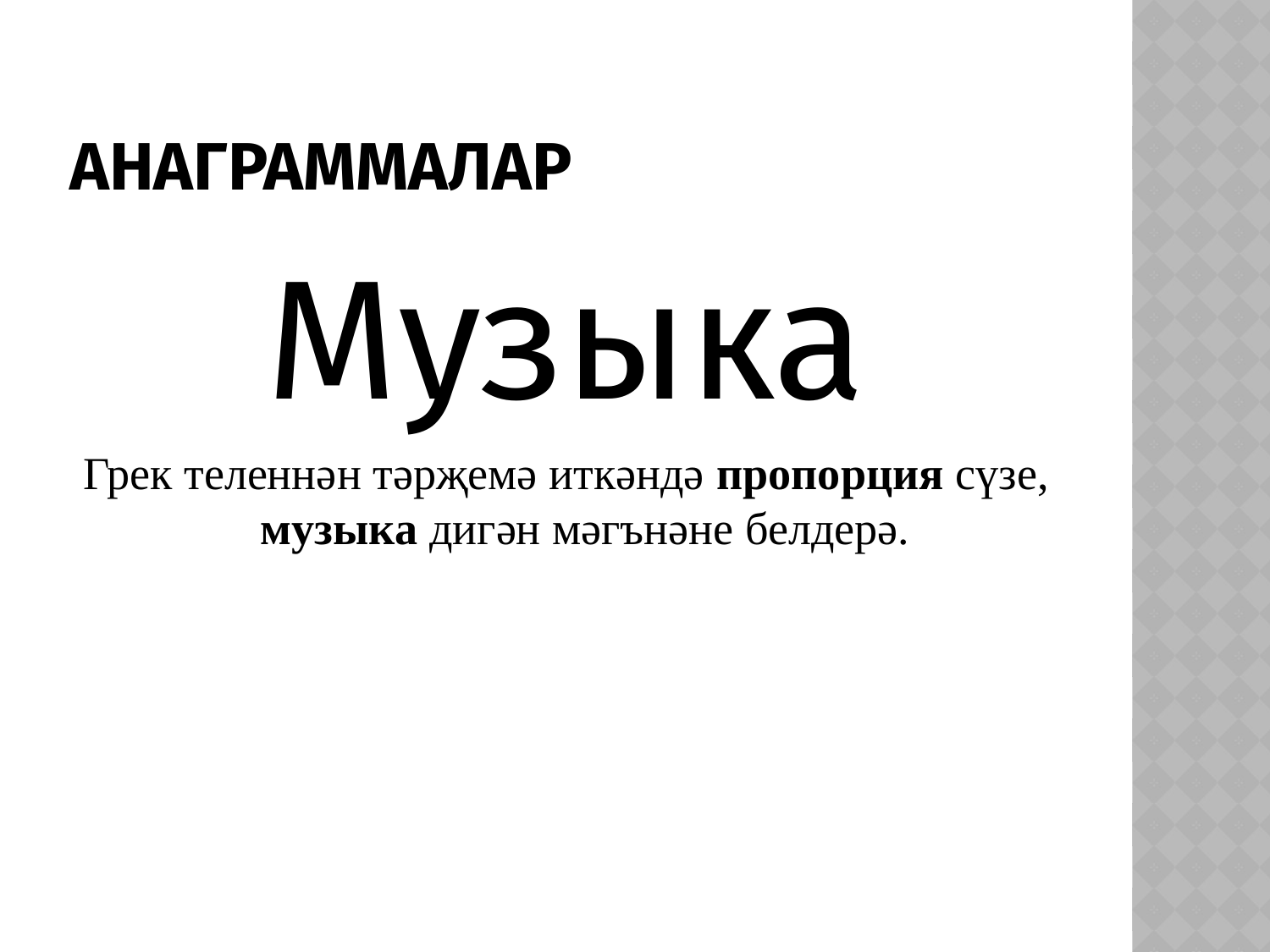

# Анаграммалар
Музыка
Грек теленнән тәрҗемә иткәндә пропорция сүзе, музыка дигән мәгънәне белдерә.